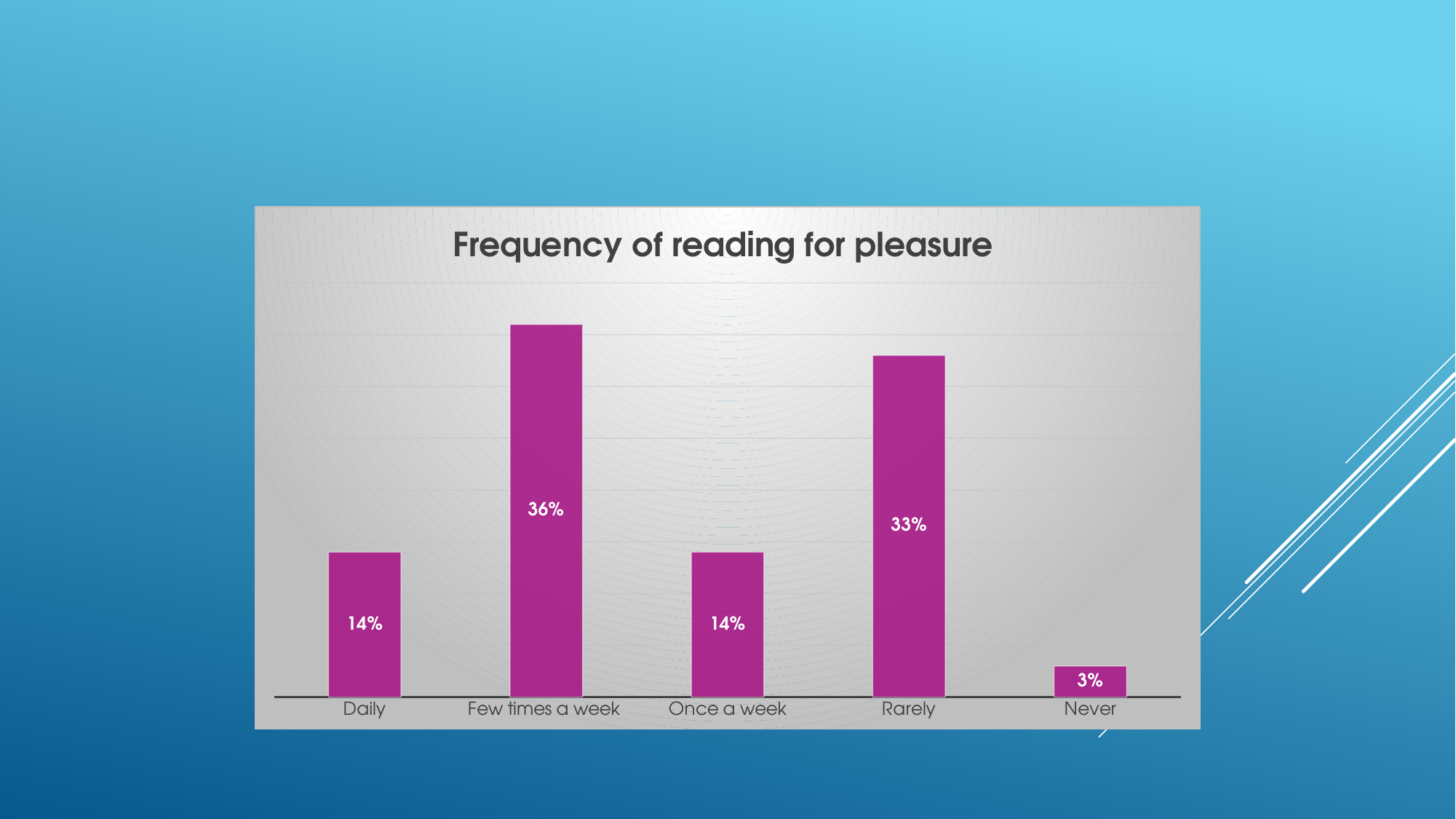

### Chart: Frequency of reading for pleasure

| Category |  |  |
|---|---|---|
| Daily | None | 0.14 |
| Few times a week  | None | 0.36 |
| Once a week | None | 0.14 |
| Rarely | None | 0.33 |
| Never | None | 0.03 |